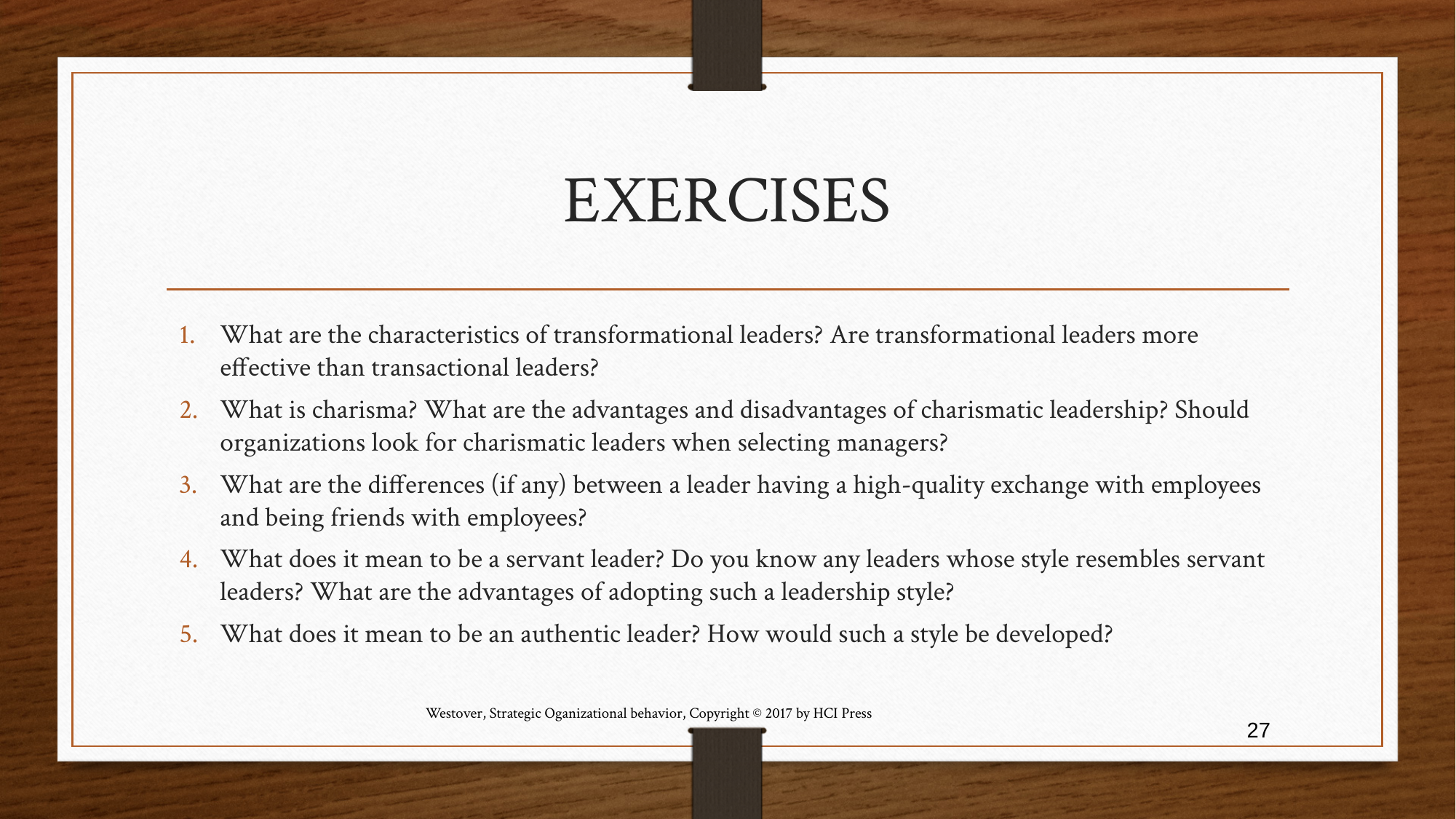

# EXERCISES
What are the characteristics of transformational leaders? Are transformational leaders more effective than transactional leaders?
What is charisma? What are the advantages and disadvantages of charismatic leadership? Should organizations look for charismatic leaders when selecting managers?
What are the differences (if any) between a leader having a high-quality exchange with employees and being friends with employees?
What does it mean to be a servant leader? Do you know any leaders whose style resembles servant leaders? What are the advantages of adopting such a leadership style?
What does it mean to be an authentic leader? How would such a style be developed?
Westover, Strategic Oganizational behavior, Copyright © 2017 by HCI Press
27